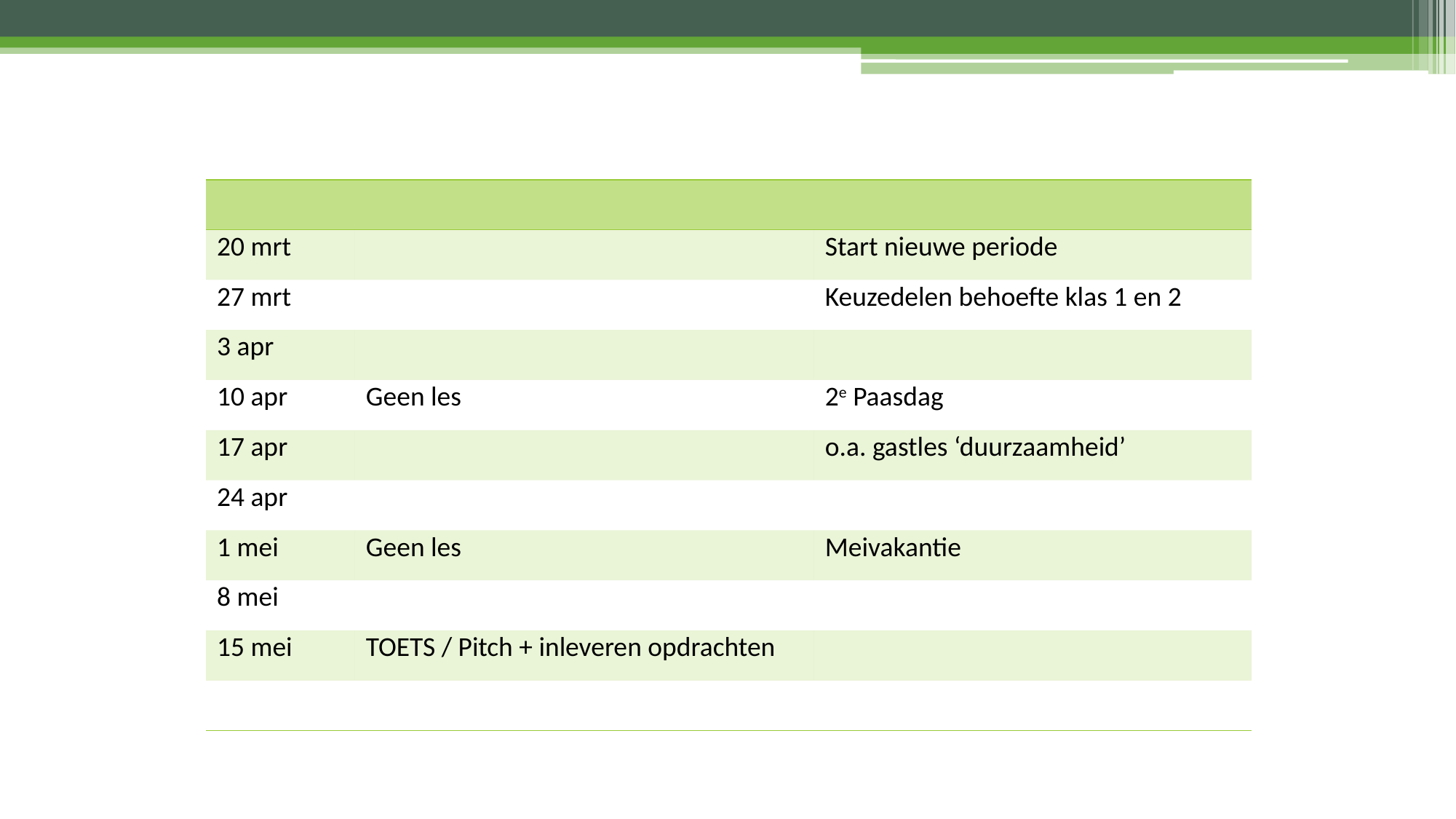

#
|  |  |  |
| --- | --- | --- |
| 20 mrt |  | Start nieuwe periode |
| 27 mrt |  | Keuzedelen behoefte klas 1 en 2 |
| 3 apr |  |  |
| 10 apr | Geen les | 2e Paasdag |
| 17 apr |  | o.a. gastles ‘duurzaamheid’ |
| 24 apr |  |  |
| 1 mei | Geen les | Meivakantie |
| 8 mei |  |  |
| 15 mei | TOETS / Pitch + inleveren opdrachten |  |
|  |  |  |